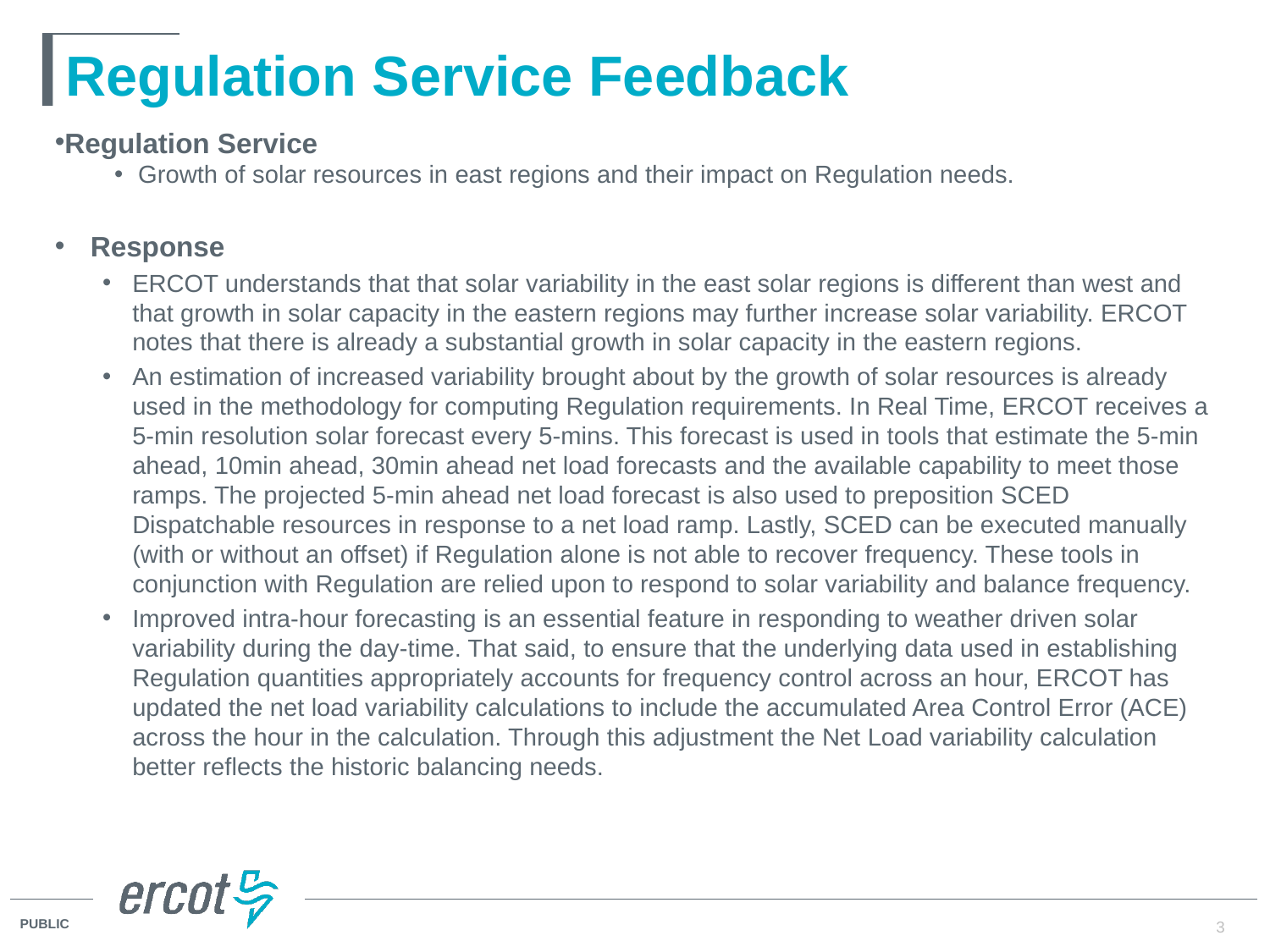

# Regulation Service Feedback
Regulation Service
Growth of solar resources in east regions and their impact on Regulation needs.

Response
ERCOT understands that that solar variability in the east solar regions is different than west and that growth in solar capacity in the eastern regions may further increase solar variability. ERCOT notes that there is already a substantial growth in solar capacity in the eastern regions.
An estimation of increased variability brought about by the growth of solar resources is already used in the methodology for computing Regulation requirements. In Real Time, ERCOT receives a 5-min resolution solar forecast every 5-mins. This forecast is used in tools that estimate the 5-min ahead, 10min ahead, 30min ahead net load forecasts and the available capability to meet those ramps. The projected 5-min ahead net load forecast is also used to preposition SCED Dispatchable resources in response to a net load ramp. Lastly, SCED can be executed manually (with or without an offset) if Regulation alone is not able to recover frequency. These tools in conjunction with Regulation are relied upon to respond to solar variability and balance frequency.
Improved intra-hour forecasting is an essential feature in responding to weather driven solar variability during the day-time. That said, to ensure that the underlying data used in establishing Regulation quantities appropriately accounts for frequency control across an hour, ERCOT has updated the net load variability calculations to include the accumulated Area Control Error (ACE) across the hour in the calculation. Through this adjustment the Net Load variability calculation better reflects the historic balancing needs.
3